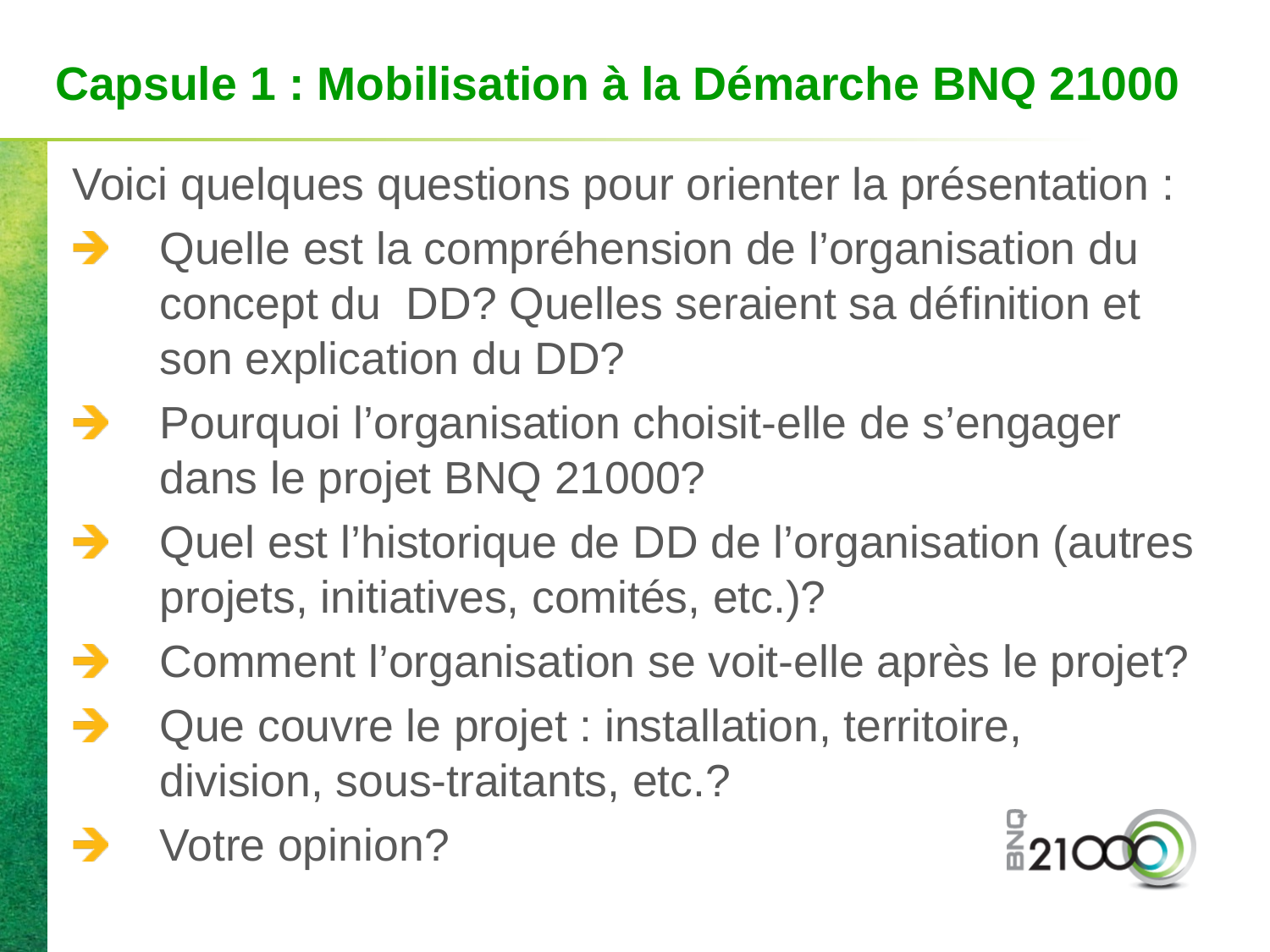

# Capsule 1 : Mobilisation à la Démarche BNQ 21000
Voici quelques questions pour orienter la présentation :
Quelle est la compréhension de l’organisation du concept du  DD? Quelles seraient sa définition et son explication du DD?
Pourquoi l’organisation choisit-elle de s’engager dans le projet BNQ 21000?
Quel est l’historique de DD de l’organisation (autres projets, initiatives, comités, etc.)?
Comment l’organisation se voit-elle après le projet?
Que couvre le projet : installation, territoire, division, sous-traitants, etc.?
Votre opinion?